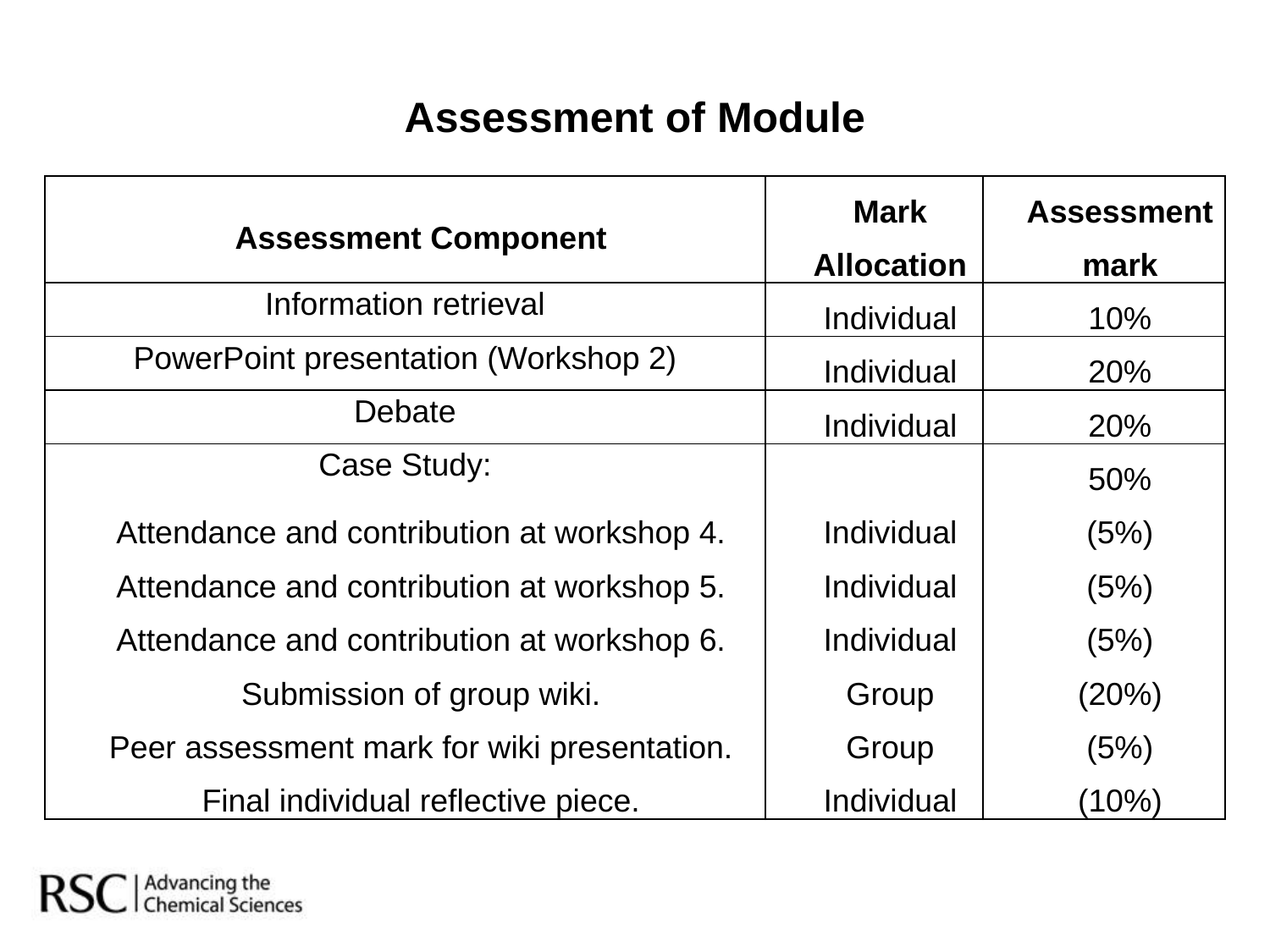

# Assessment of Module
| Assessment Component | Mark Allocation | Assessment mark |
| --- | --- | --- |
| Information retrieval | Individual | 10% |
| PowerPoint presentation (Workshop 2) | Individual | 20% |
| Debate | Individual | 20% |
| Case Study: |  | 50% |
| Attendance and contribution at workshop 4. | Individual | (5%) |
| Attendance and contribution at workshop 5. | Individual | (5%) |
| Attendance and contribution at workshop 6. | Individual | (5%) |
| Submission of group wiki. | Group | (20%) |
| Peer assessment mark for wiki presentation. | Group | (5%) |
| Final individual reflective piece. | Individual | (10%) |